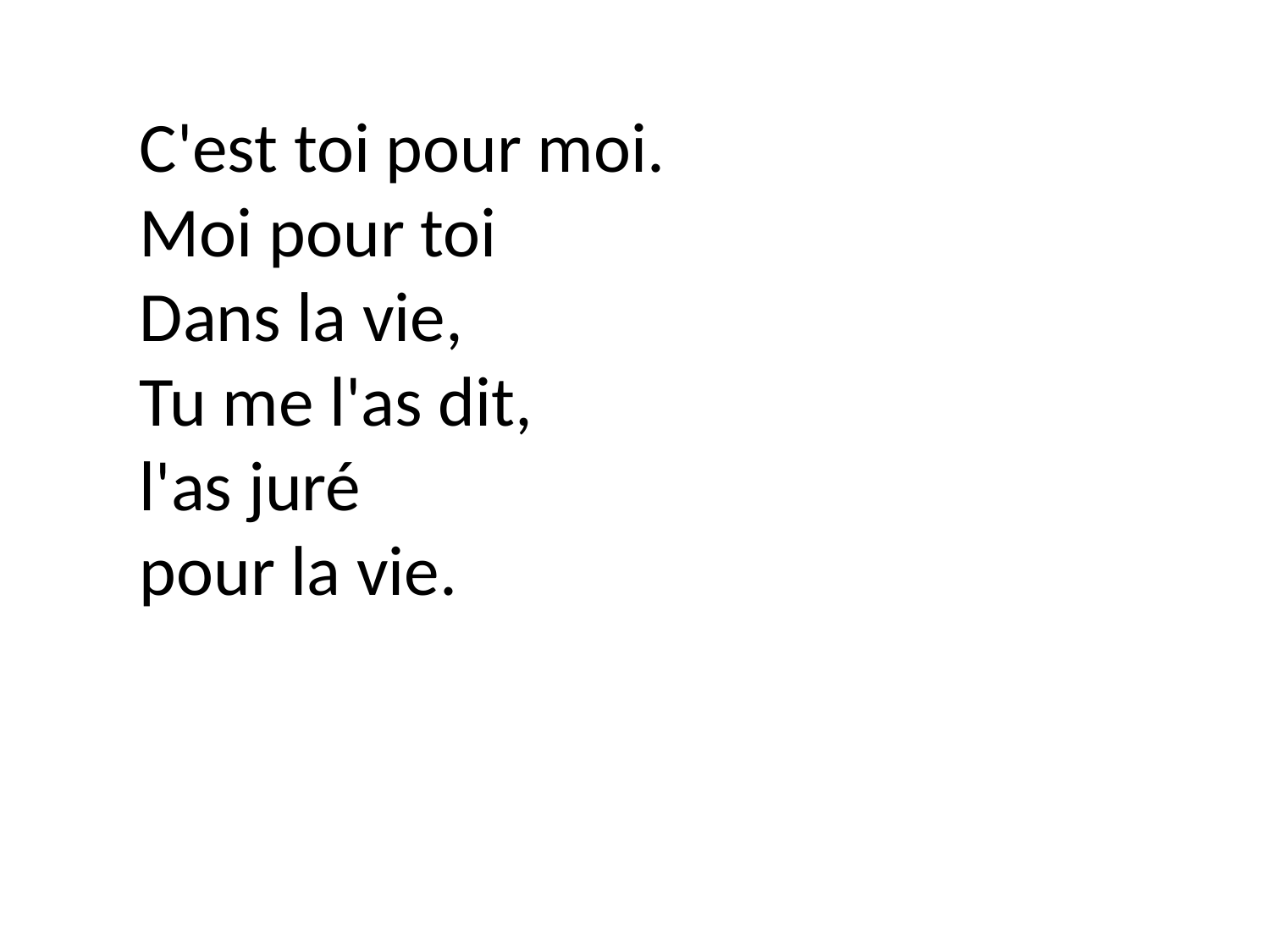

C'est toi pour moi.
Moi pour toi
Dans la vie,
Tu me l'as dit,
l'as juré
pour la vie.